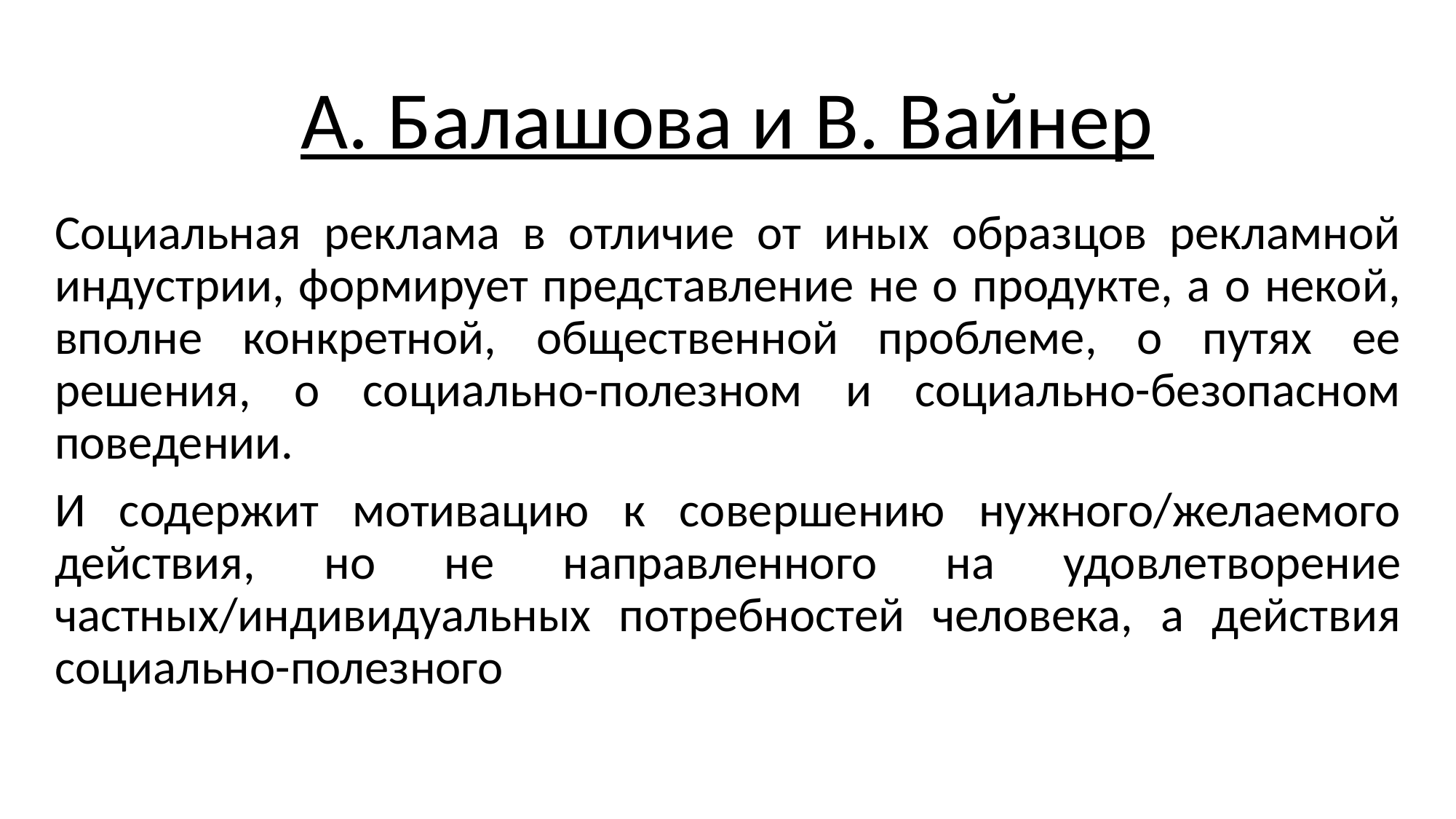

# А. Балашова и В. Вайнер
Социальная реклама в отличие от иных образцов рекламной индустрии, формирует представление не о продукте, а о некой, вполне конкретной, общественной проблеме, о путях ее решения, о социально-полезном и социально-безопасном поведении.
И содержит мотивацию к совершению нужного/желаемого действия, но не направленного на удовлетворение частных/индивидуальных потребностей человека, а действия социально-полезного